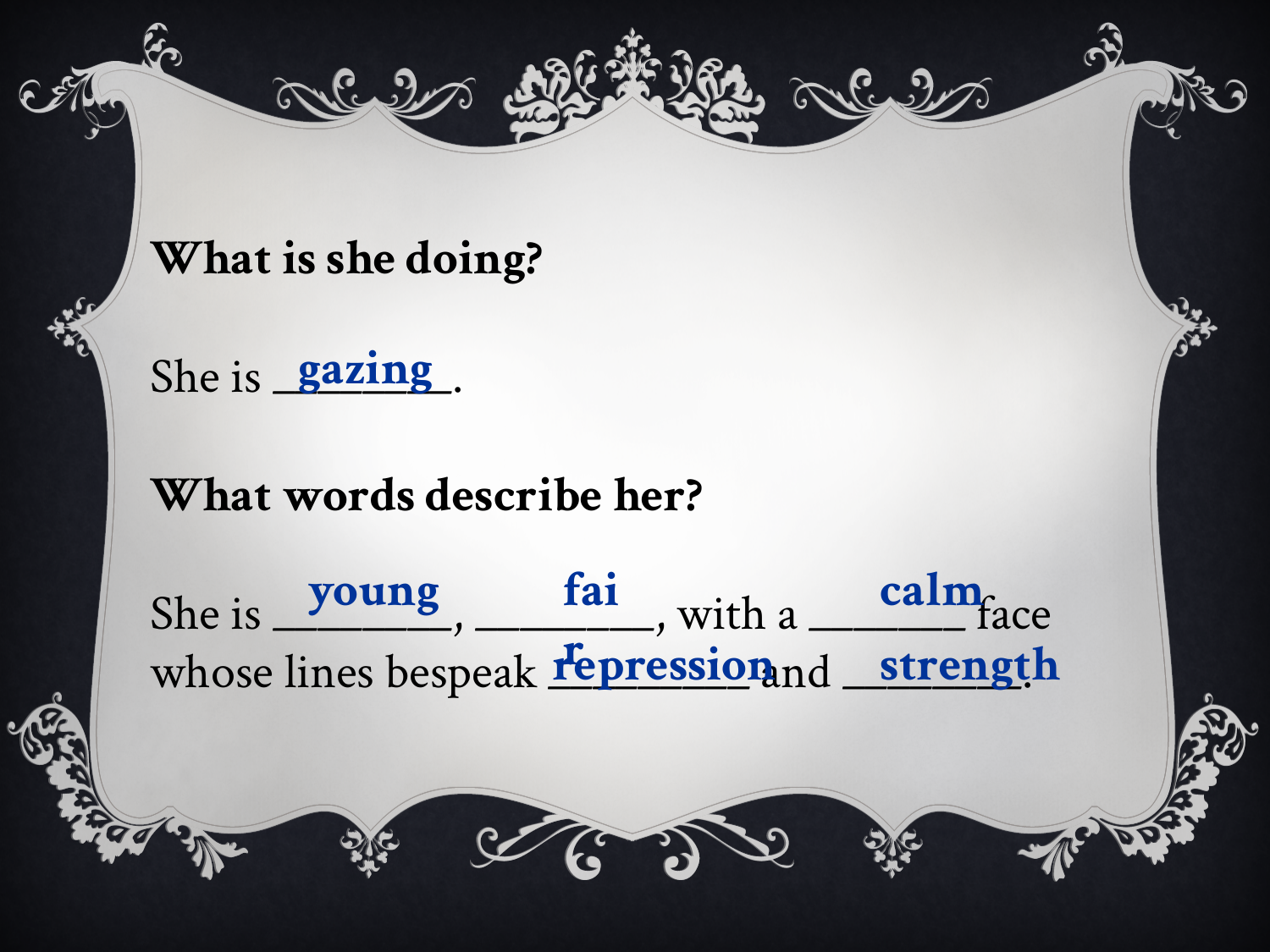

What is she doing?

She is ________.

What words describe her?

She is ________, ________, with a _______ face whose lines bespeak _________ and ________.

gazing
young
fair
calm
repression
strength